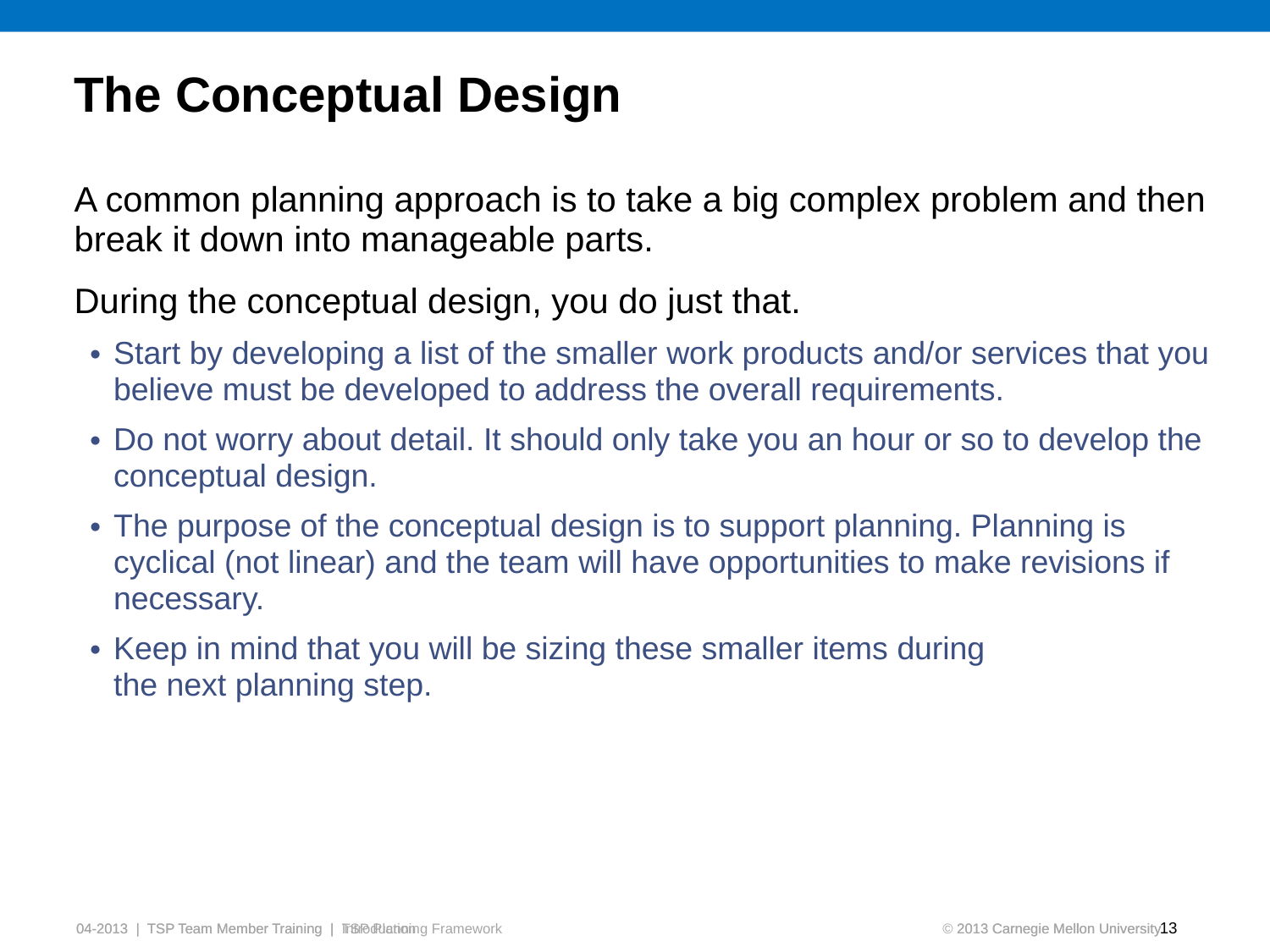

# The Conceptual Design
A common planning approach is to take a big complex problem and then break it down into manageable parts.
During the conceptual design, you do just that.
Start by developing a list of the smaller work products and/or services that you believe must be developed to address the overall requirements.
Do not worry about detail. It should only take you an hour or so to develop the conceptual design.
The purpose of the conceptual design is to support planning. Planning is cyclical (not linear) and the team will have opportunities to make revisions if necessary.
Keep in mind that you will be sizing these smaller items during
the next planning step.